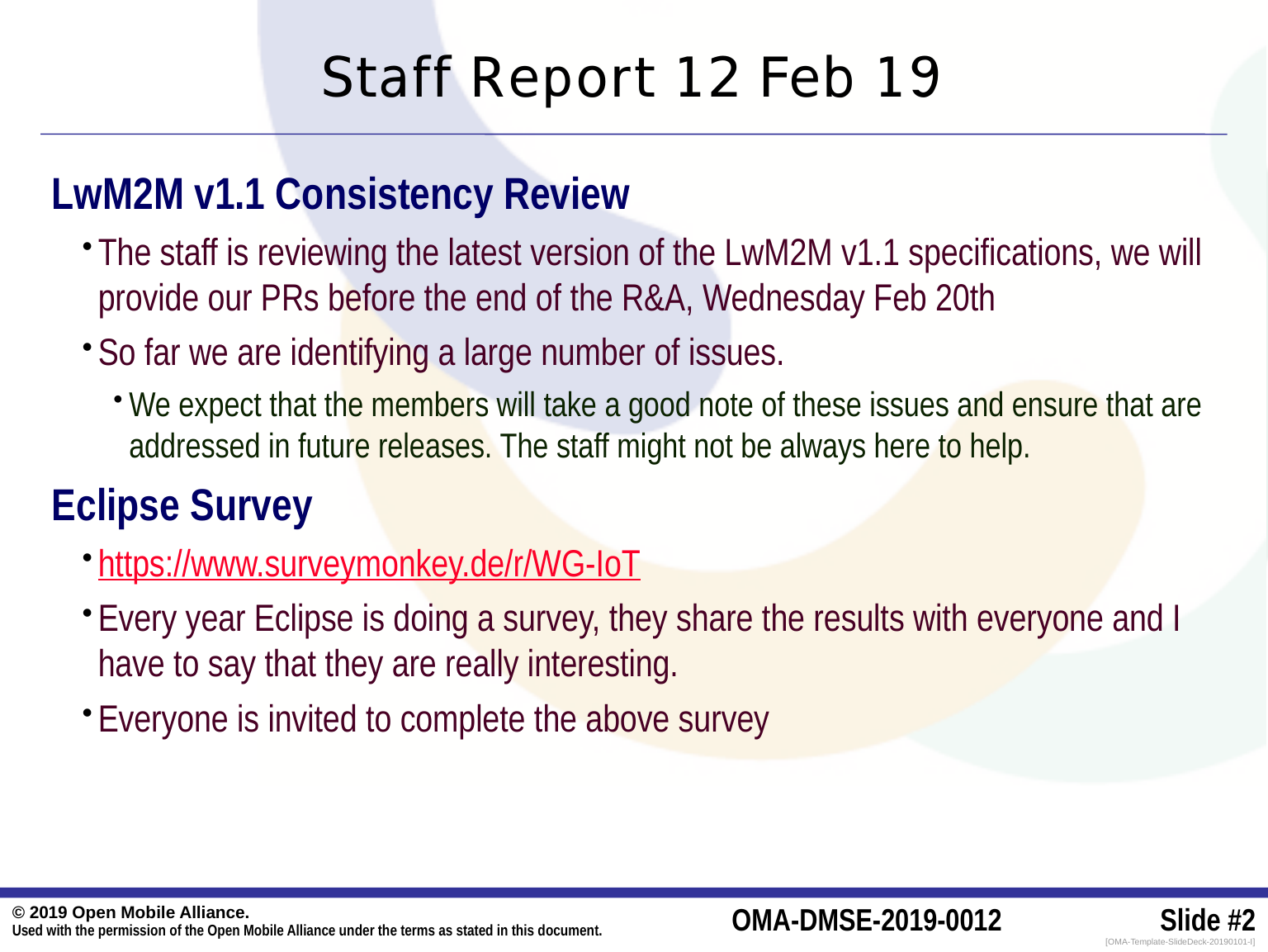

# Staff Report 12 Feb 19
LwM2M v1.1 Consistency Review
The staff is reviewing the latest version of the LwM2M v1.1 specifications, we will provide our PRs before the end of the R&A, Wednesday Feb 20th
So far we are identifying a large number of issues.
We expect that the members will take a good note of these issues and ensure that are addressed in future releases. The staff might not be always here to help.
Eclipse Survey
https://www.surveymonkey.de/r/WG-IoT
Every year Eclipse is doing a survey, they share the results with everyone and I have to say that they are really interesting.
Everyone is invited to complete the above survey